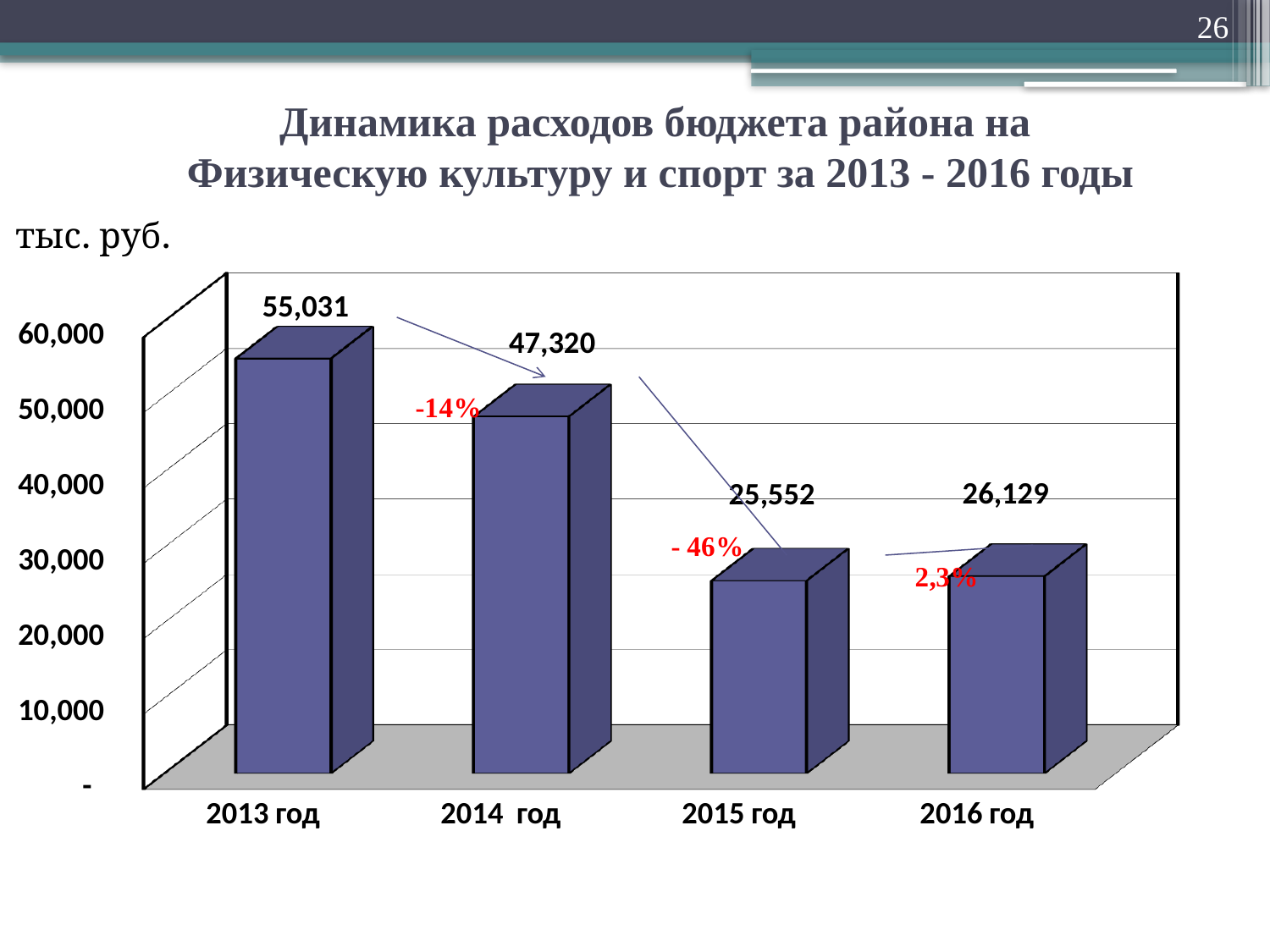

26
# Динамика расходов бюджета района на Физическую культуру и спорт за 2013 - 2016 годы
тыс. руб.

[unsupported chart]